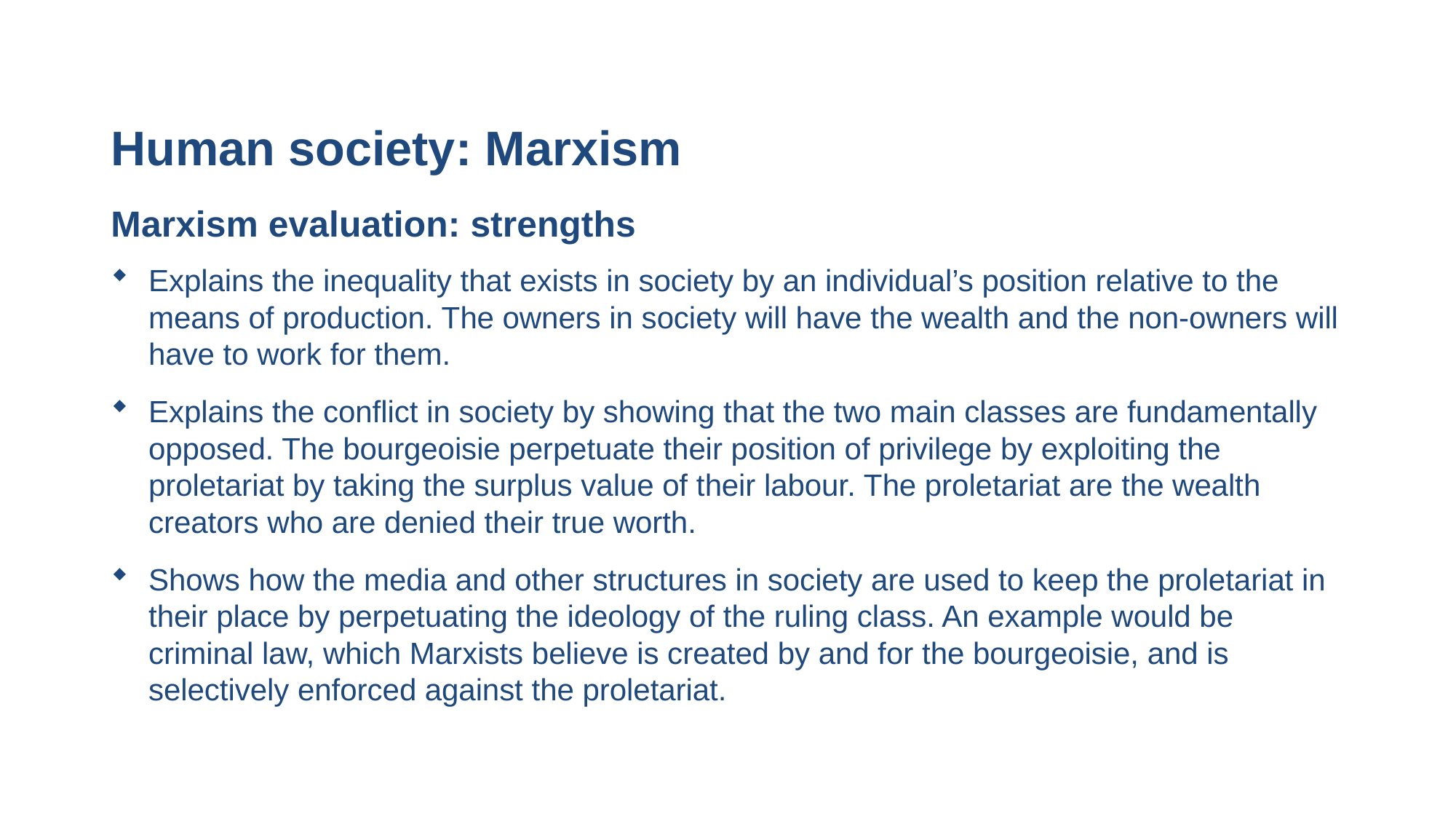

# Human society: Marxism
Marxism evaluation: strengths
Explains the inequality that exists in society by an individual’s position relative to the means of production. The owners in society will have the wealth and the non-owners will have to work for them.
Explains the conflict in society by showing that the two main classes are fundamentally opposed. The bourgeoisie perpetuate their position of privilege by exploiting the proletariat by taking the surplus value of their labour. The proletariat are the wealth creators who are denied their true worth.
Shows how the media and other structures in society are used to keep the proletariat in their place by perpetuating the ideology of the ruling class. An example would be criminal law, which Marxists believe is created by and for the bourgeoisie, and is selectively enforced against the proletariat.